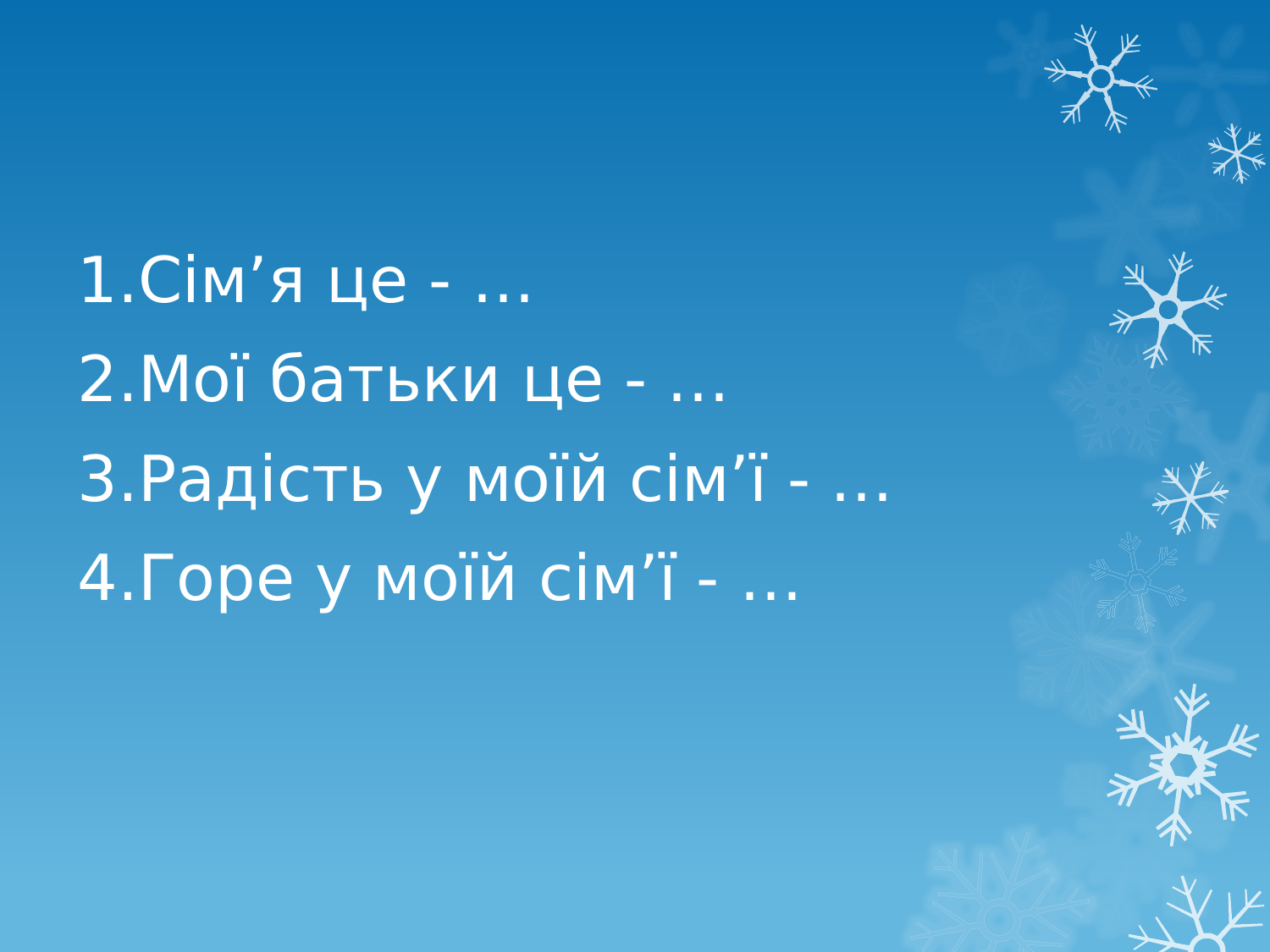

1.Сім’я це - …
2.Мої батьки це - …
3.Радість у моїй сім’ї - …
4.Горе у моїй сім’ї - …